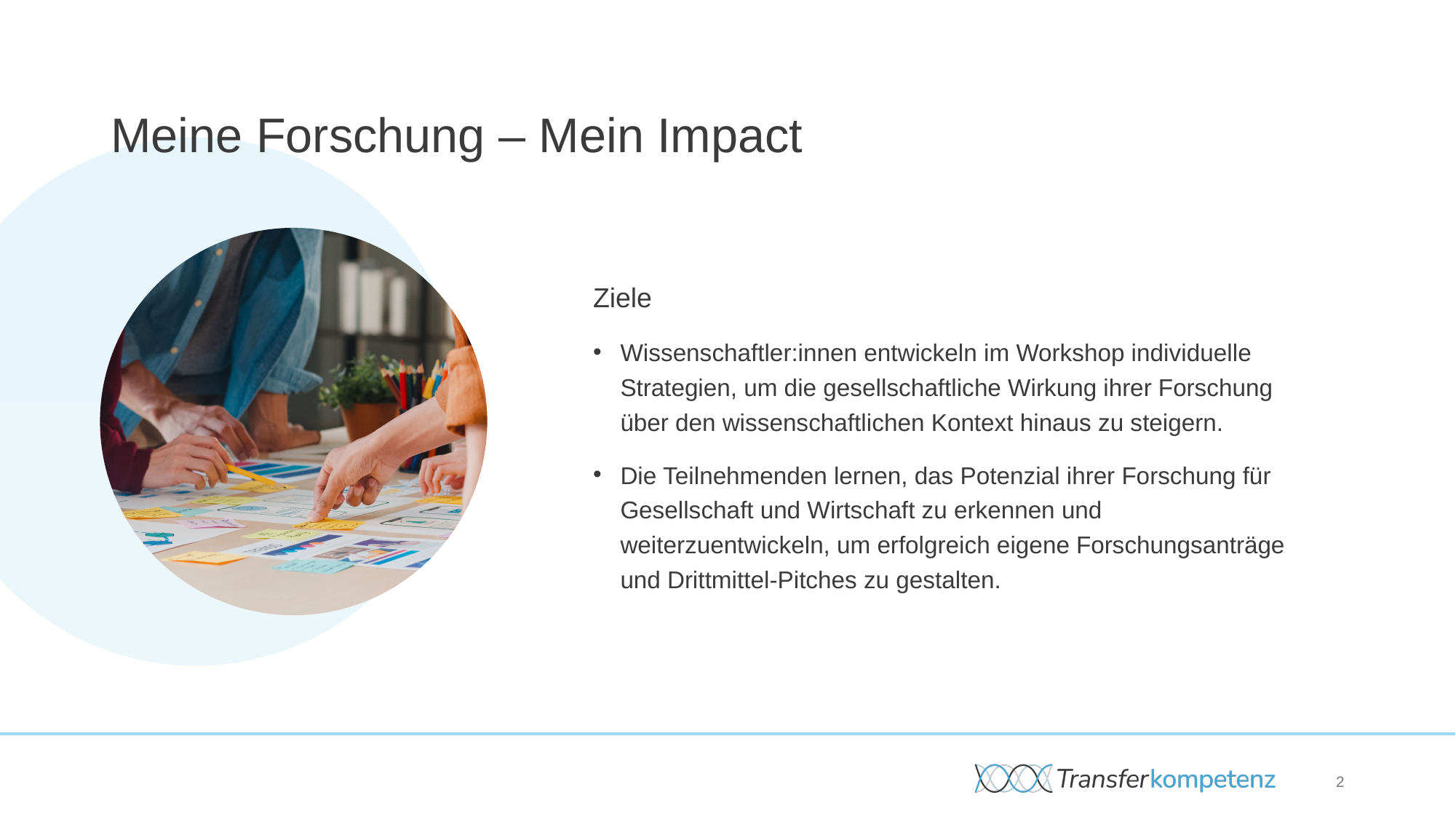

# Meine Forschung – Mein Impact

Ziele
Wissenschaftler:innen entwickeln im Workshop individuelle Strategien, um die gesellschaftliche Wirkung ihrer Forschung über den wissenschaftlichen Kontext hinaus zu steigern.
Die Teilnehmenden lernen, das Potenzial ihrer Forschung für Gesellschaft und Wirtschaft zu erkennen und weiterzuentwickeln, um erfolgreich eigene Forschungsanträge und Drittmittel-Pitches zu gestalten.
2